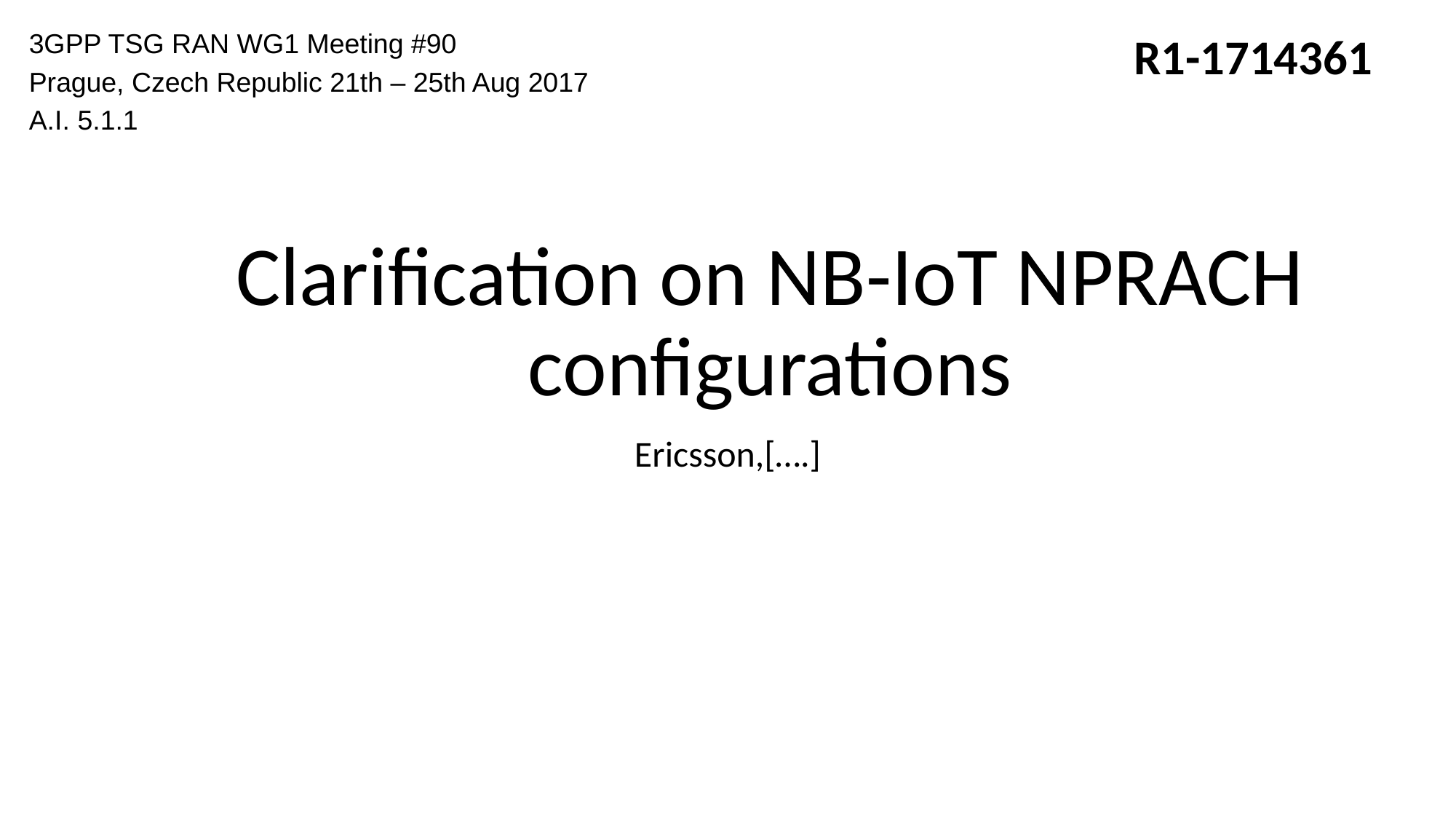

R1-1714361
3GPP TSG RAN WG1 Meeting #90
Prague, Czech Republic 21th – 25th Aug 2017
A.I. 5.1.1
# Clarification on NB-IoT NPRACH configurations
Ericsson,[….]